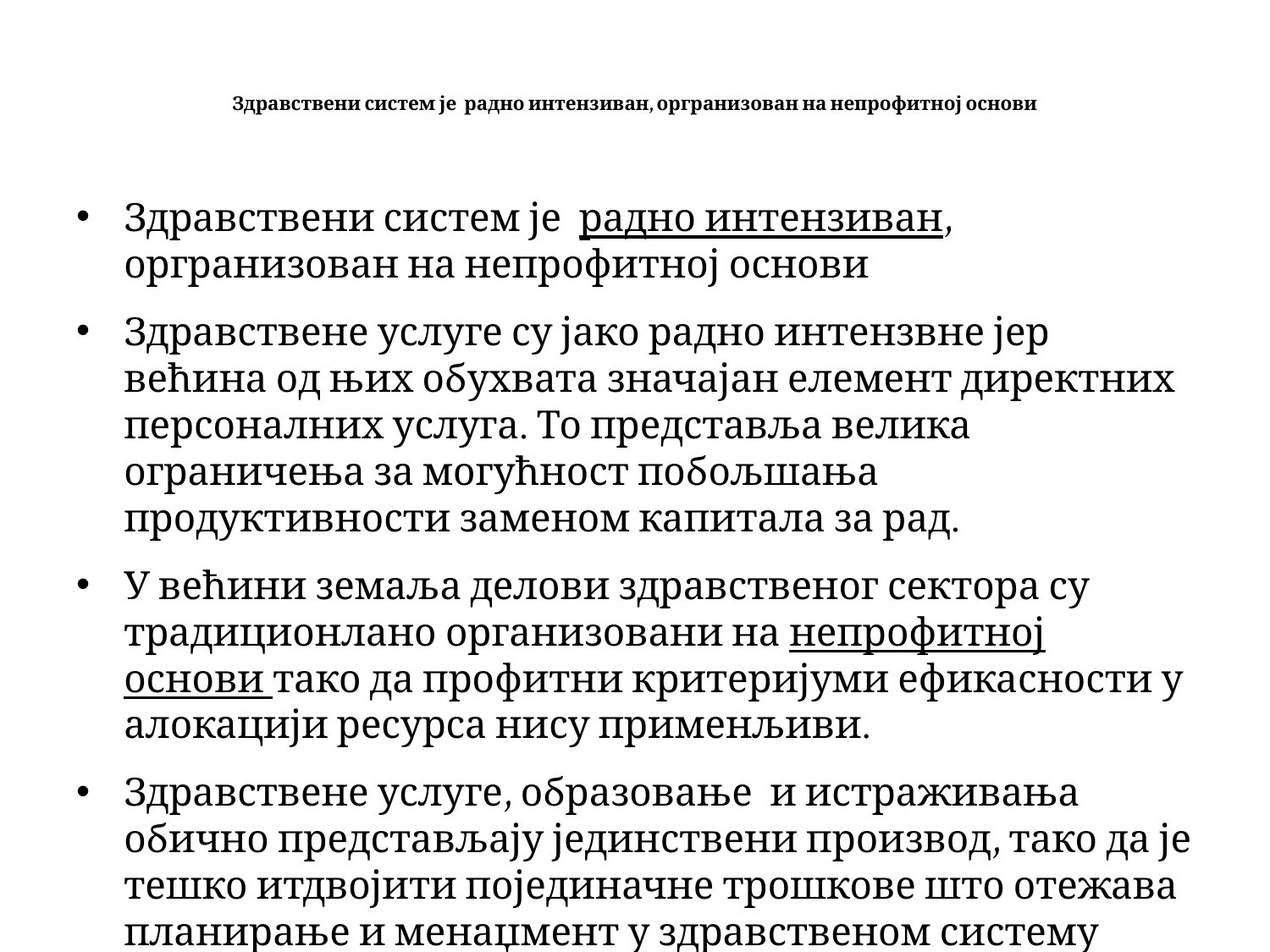

# Здравствени систем је  радно интензиван, оргранизован на непрофитној основи
Здравствени систем је  радно интензиван, оргранизован на непрофитној основи
Здравствене услуге су јако радно интензвне јер већина од њих обухвата значајан елемент директних персоналних услуга. То представља велика ограничења за могућност побољшања продуктивности заменом капитала за рад.
У већини земаља делови здравственог сектора су традиционлано организовани на непрофитној основи тако да профитни критеријуми ефикасности у алокацији ресурса нису применљиви.
Здравствене услуге, образовање  и истраживања обично представљају јединствени производ, тако да је тешко итдвојити појединачне трошкове што отежава планирање и менаџмент у здравственом систему